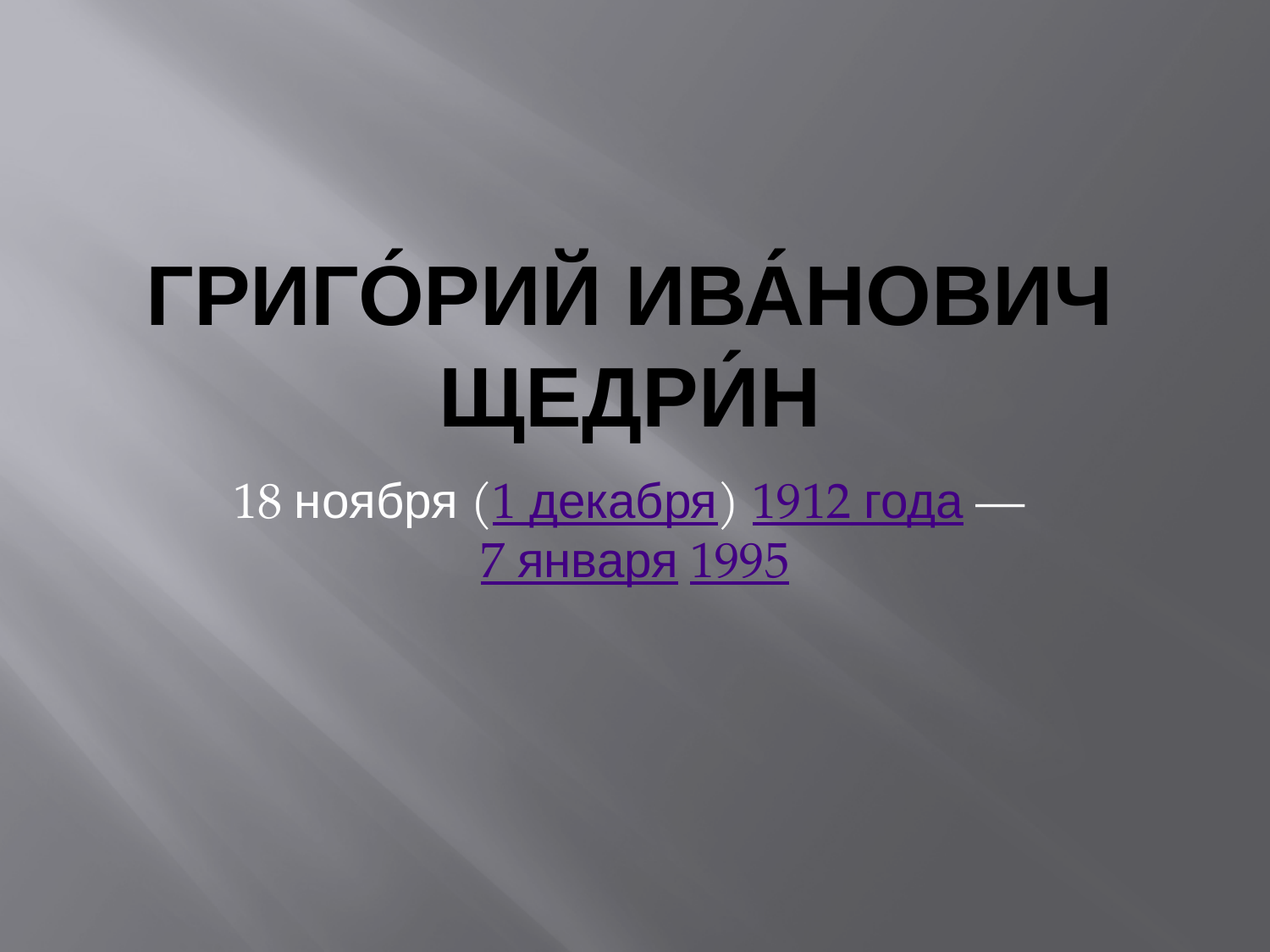

# Григо́рий Ива́нович Щедри́н
18 ноября (1 декабря) 1912 года — 7 января 1995